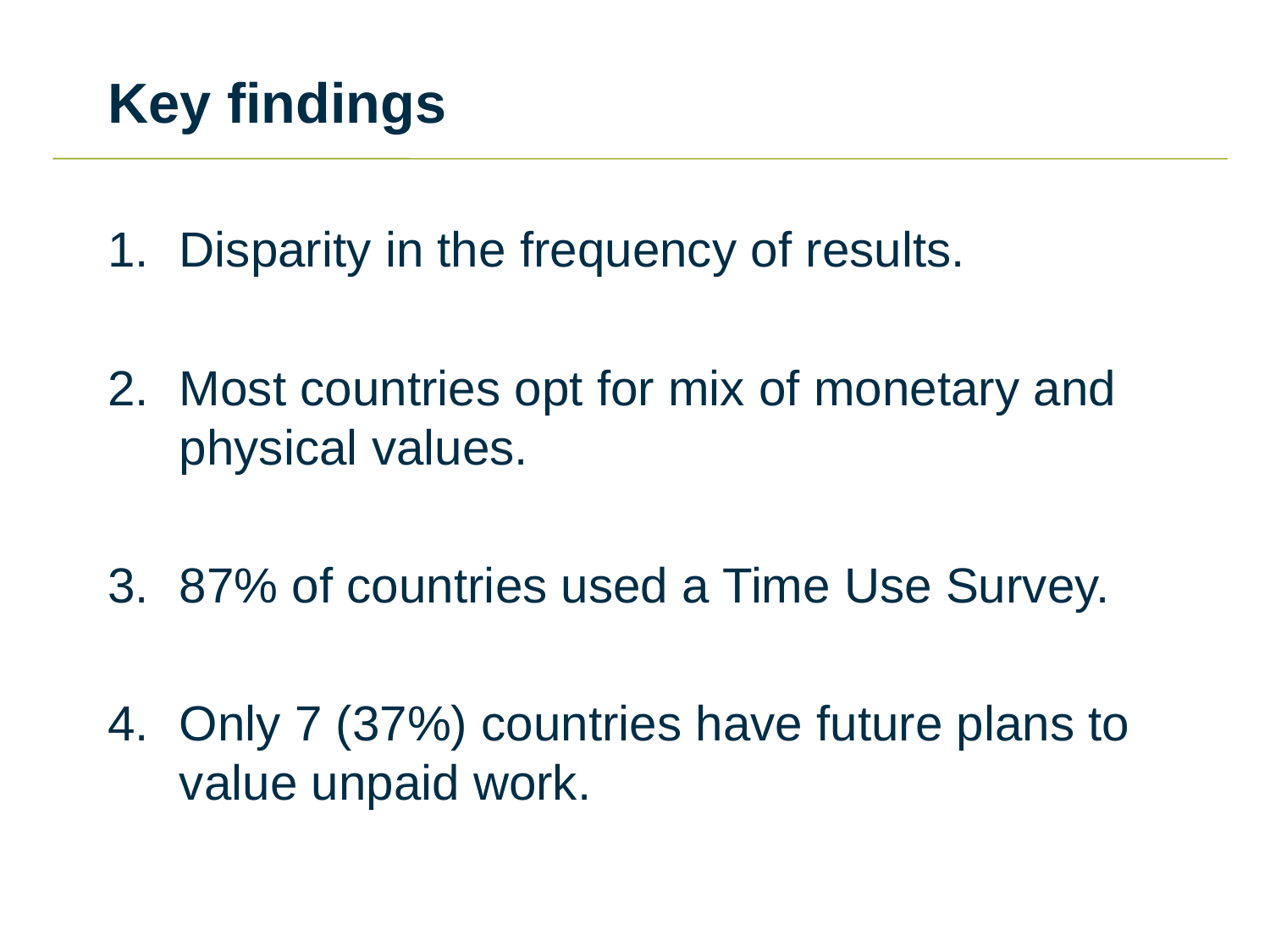

# Key findings
Disparity in the frequency of results.

Most countries opt for mix of monetary and physical values.

87% of countries used a Time Use Survey.

Only 7 (37%) countries have future plans to value unpaid work.